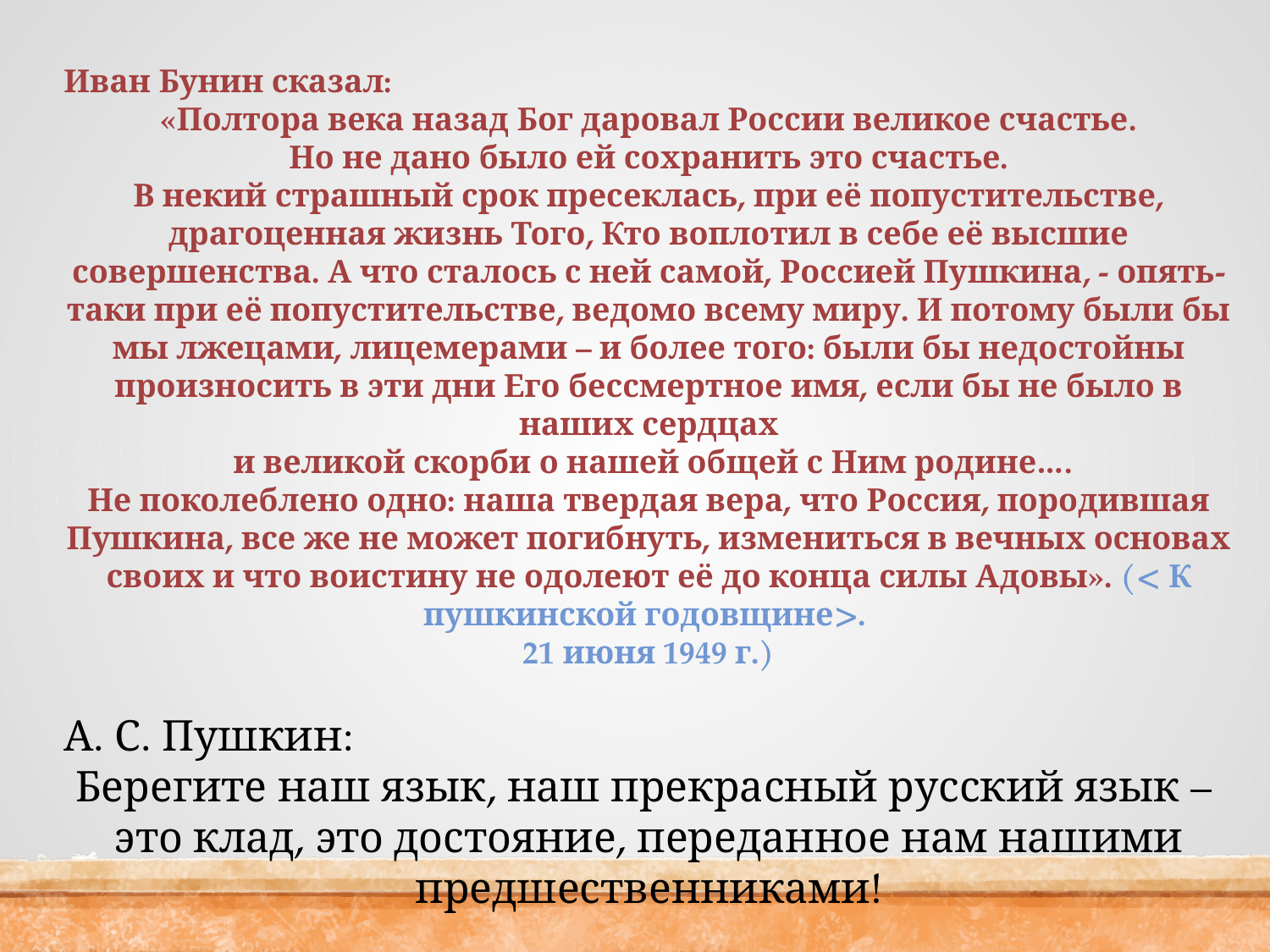

Иван Бунин сказал:
«Полтора века назад Бог даровал России великое счастье.
 Но не дано было ей сохранить это счастье.
В некий страшный срок пресеклась, при её попустительстве, драгоценная жизнь Того, Кто воплотил в себе её высшие совершенства. А что сталось с ней самой, Россией Пушкина, - опять-таки при её попустительстве, ведомо всему миру. И потому были бы мы лжецами, лицемерами – и более того: были бы недостойны произносить в эти дни Его бессмертное имя, если бы не было в наших сердцах
 и великой скорби о нашей общей с Ним родине….
Не поколеблено одно: наша твердая вера, что Россия, породившая Пушкина, все же не может погибнуть, измениться в вечных основах своих и что воистину не одолеют её до конца силы Адовы». (< К пушкинской годовщине>.
21 июня 1949 г.)

А. С. Пушкин:
Берегите наш язык, наш прекрасный русский язык –
это клад, это достояние, переданное нам нашими предшественниками!